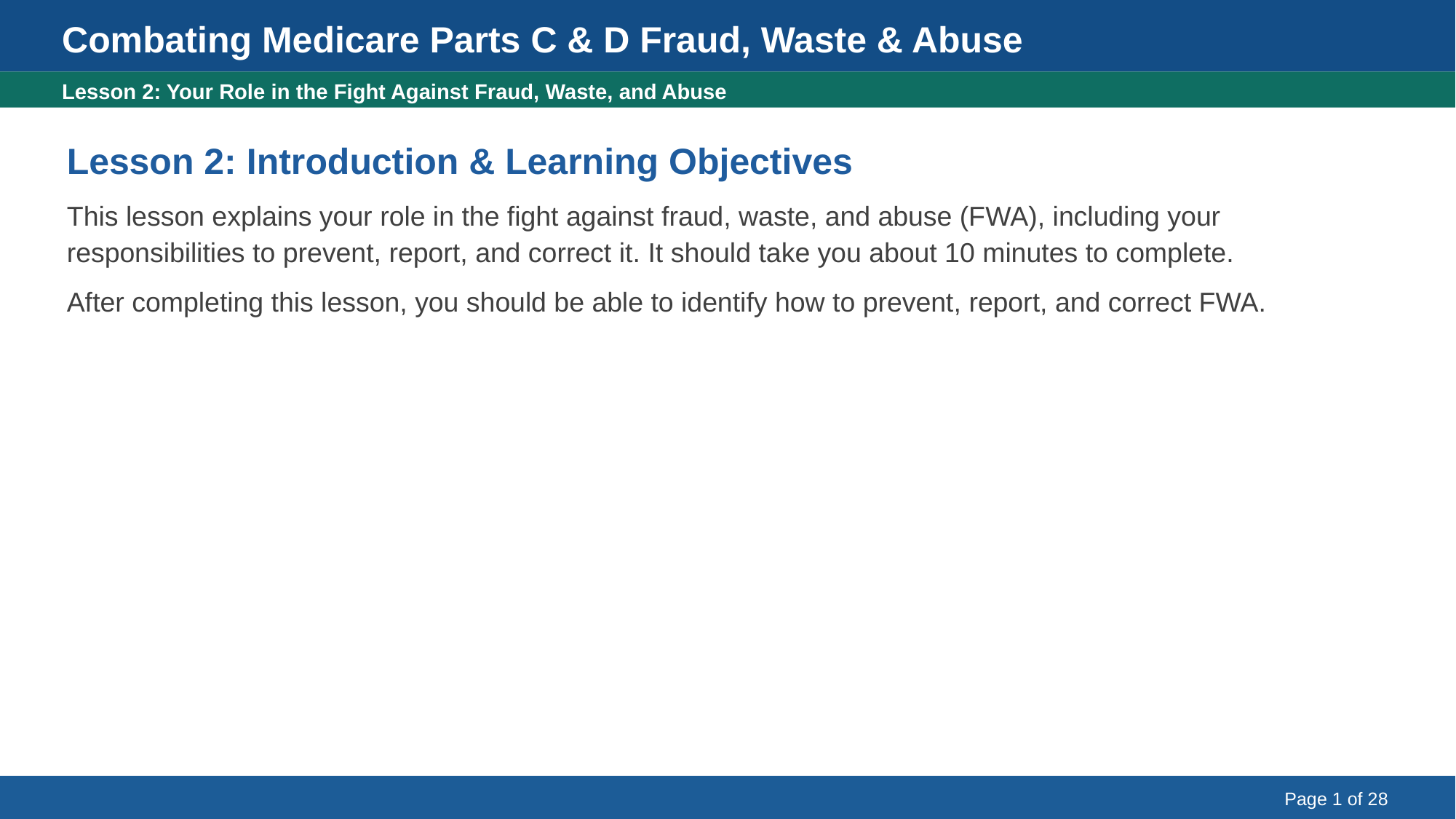

Combating Medicare Parts C & D Fraud, Waste & Abuse
Lesson 2: Introduction & Learning Objectives

Lesson 2: Your Role in the Fight Against Fraud, Waste, and Abuse
Lesson 2: Introduction & Learning Objectives
This lesson explains your role in the fight against fraud, waste, and abuse (FWA), including your responsibilities to prevent, report, and correct it. It should take you about 10 minutes to complete.
After completing this lesson, you should be able to identify how to prevent, report, and correct FWA.

Page 1 of 28